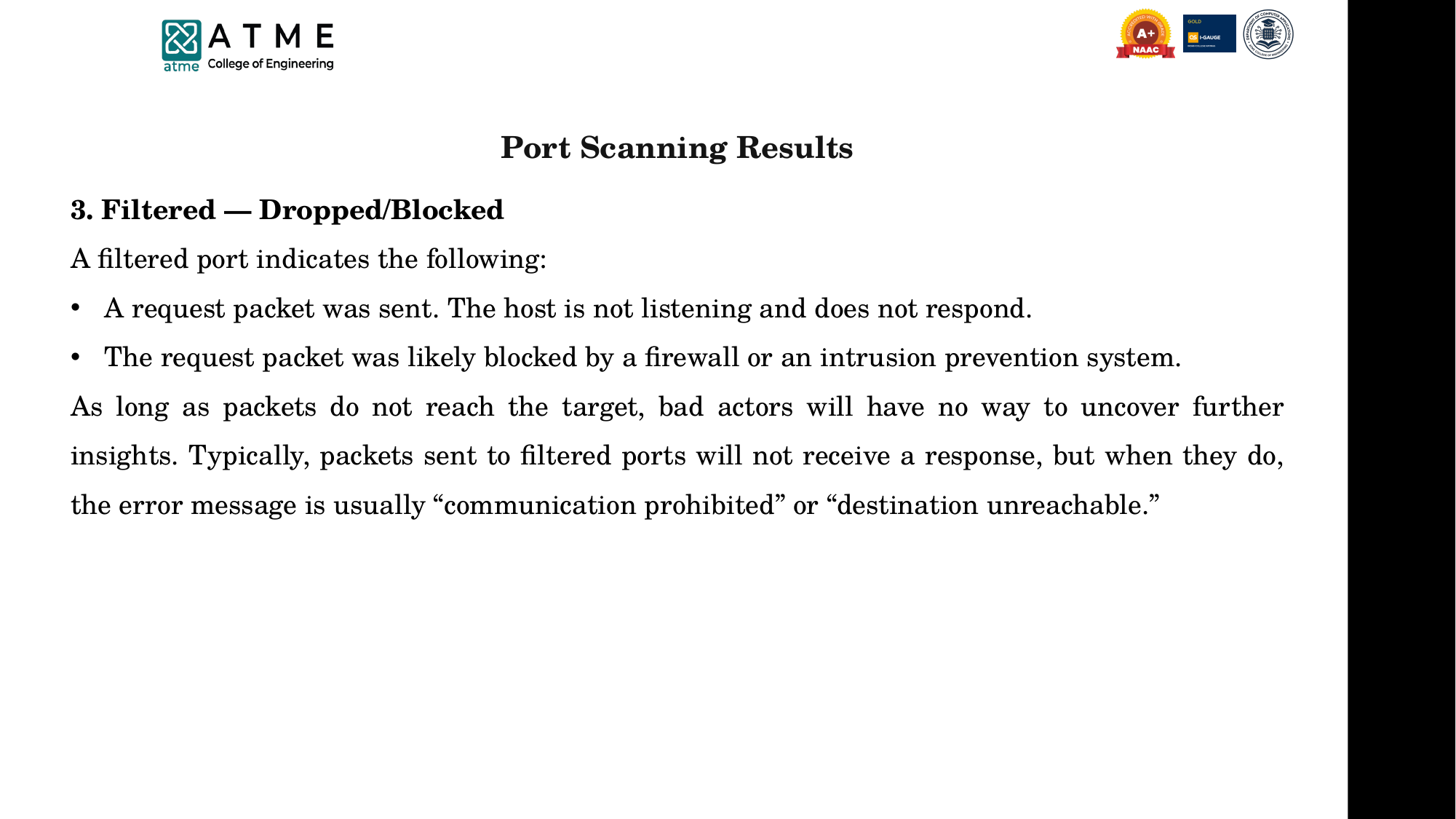

Port Scanning Results
3. Filtered — Dropped/Blocked
A filtered port indicates the following:
A request packet was sent. The host is not listening and does not respond.
The request packet was likely blocked by a firewall or an intrusion prevention system.
As long as packets do not reach the target, bad actors will have no way to uncover further insights. Typically, packets sent to filtered ports will not receive a response, but when they do, the error message is usually “communication prohibited” or “destination unreachable.”